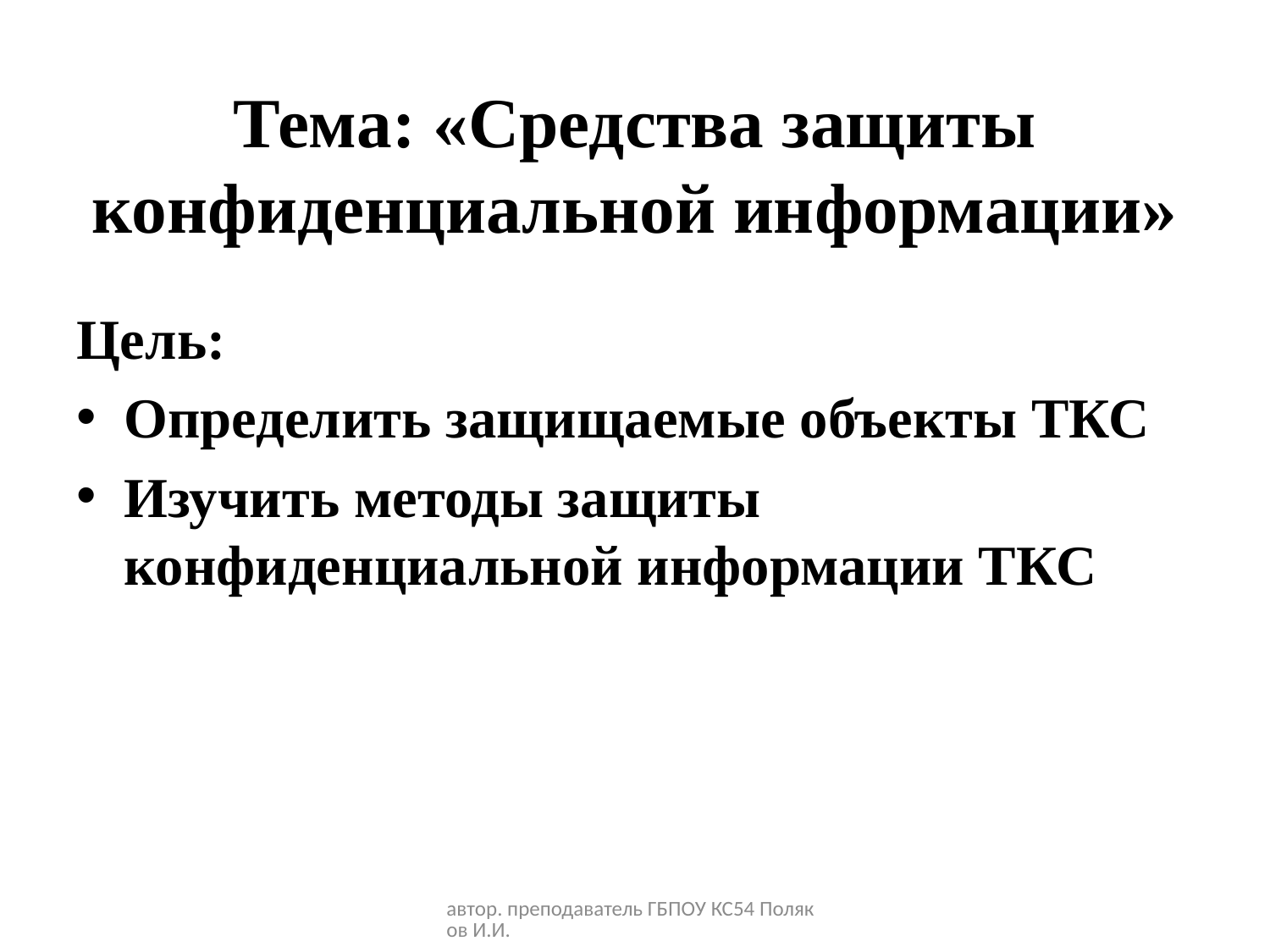

# Тема: «Средства защиты конфиденциальной информации»
Цель:
Определить защищаемые объекты ТКС
Изучить методы защиты конфиденциальной информации ТКС
автор. преподаватель ГБПОУ КС54 Поляков И.И.